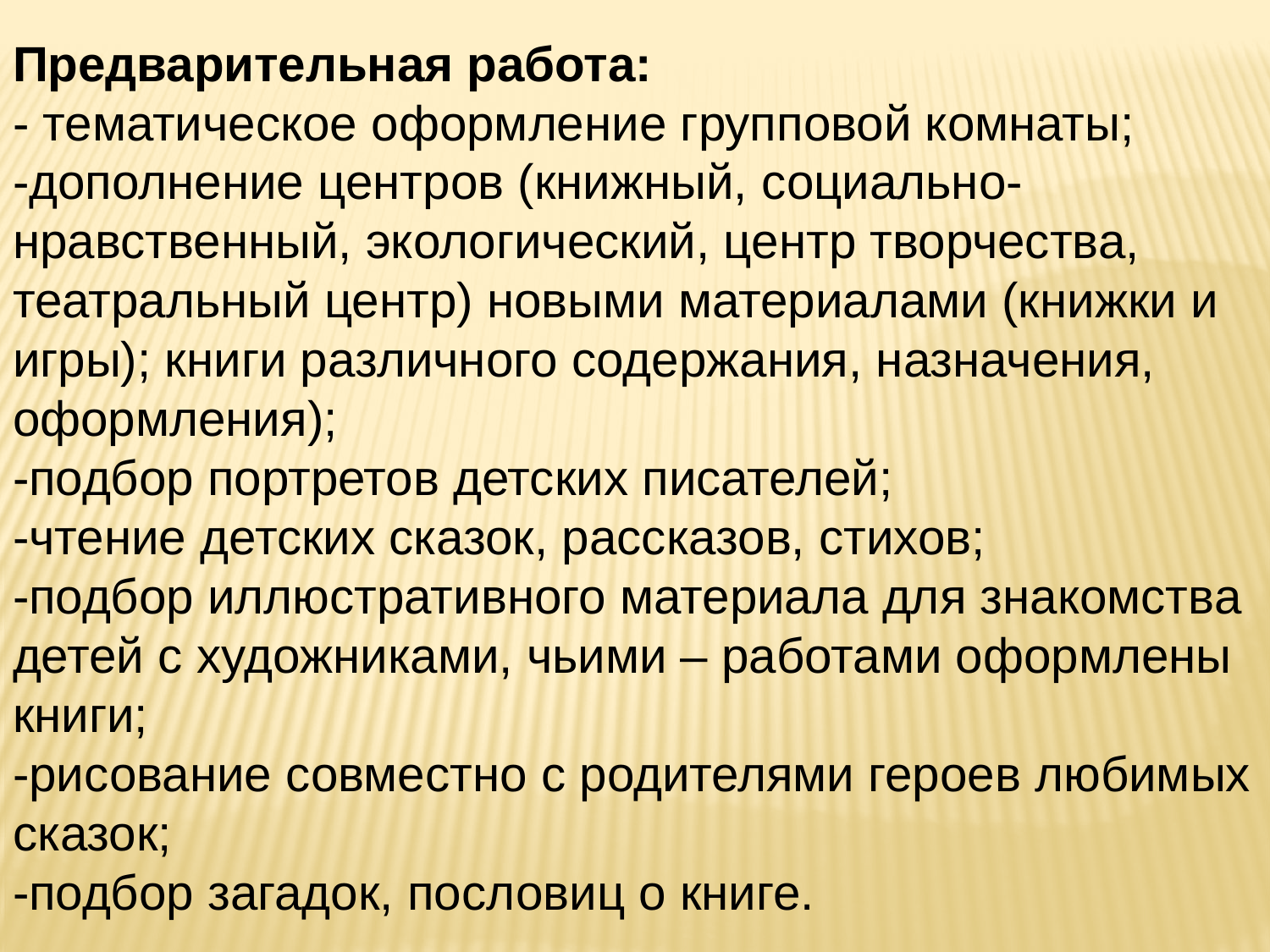

Предварительная работа:
- тематическое оформление групповой комнаты;
-дополнение центров (книжный, социально-нравственный, экологический, центр творчества, театральный центр) новыми материалами (книжки и игры); книги различного содержания, назначения, оформления);
-подбор портретов детских писателей;
-чтение детских сказок, рассказов, стихов;
-подбор иллюстративного материала для знакомства детей с художниками, чьими – работами оформлены книги;
-рисование совместно с родителями героев любимых сказок;
-подбор загадок, пословиц о книге.